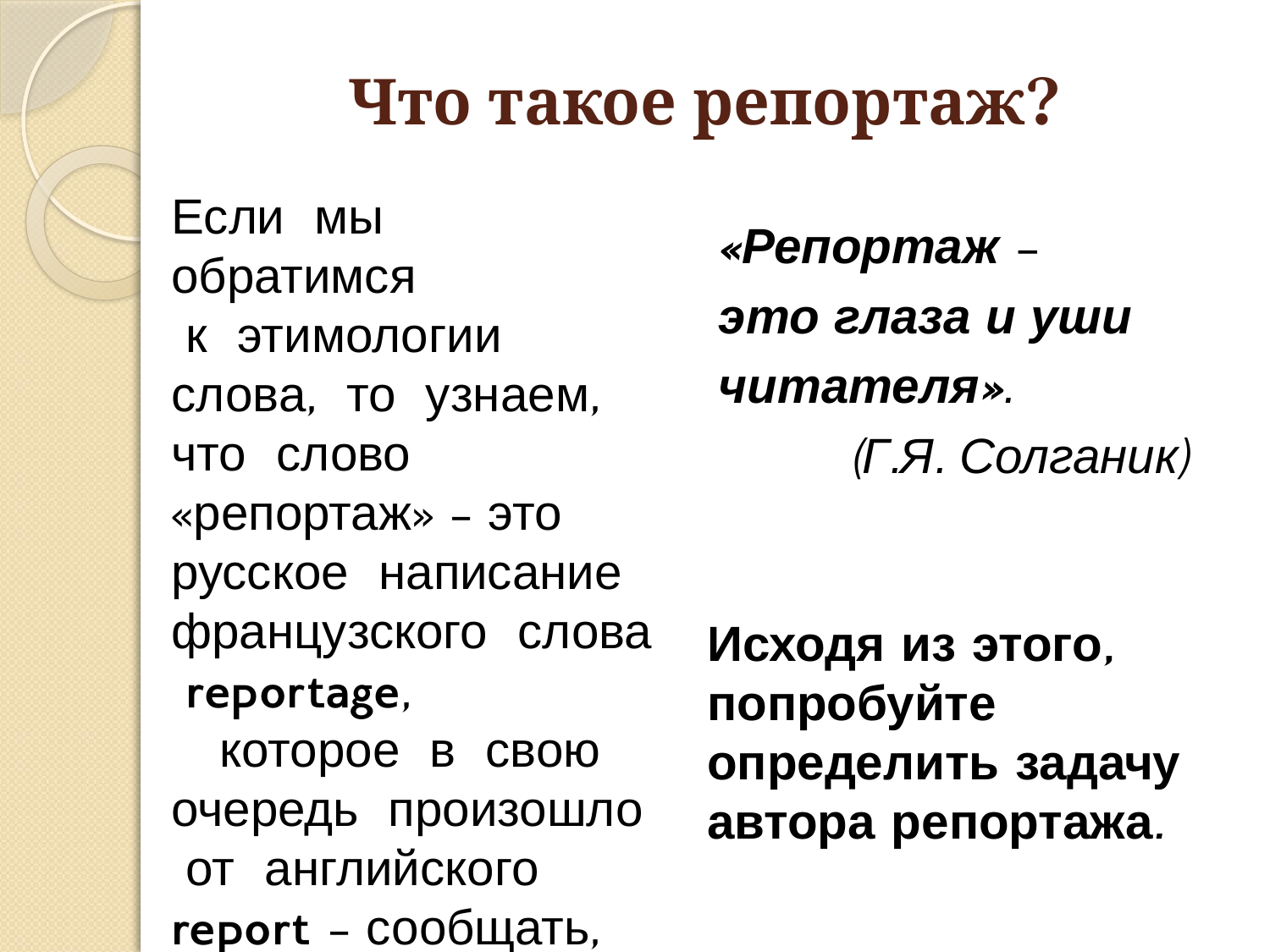

# Что такое репортаж?
Если  мы  обратимся                  к  этимологии  слова,  то  узнаем,  что  слово  «репортаж» – это  русское  написание  французского  слова  reportage,                   которое  в  свою  очередь  произошло  от  английского  report – сообщать,  докладывать.
«Репортаж –
это глаза и уши
читателя».
(Г.Я. Солганик)

Исходя из этого, попробуйте определить задачу автора репортажа.